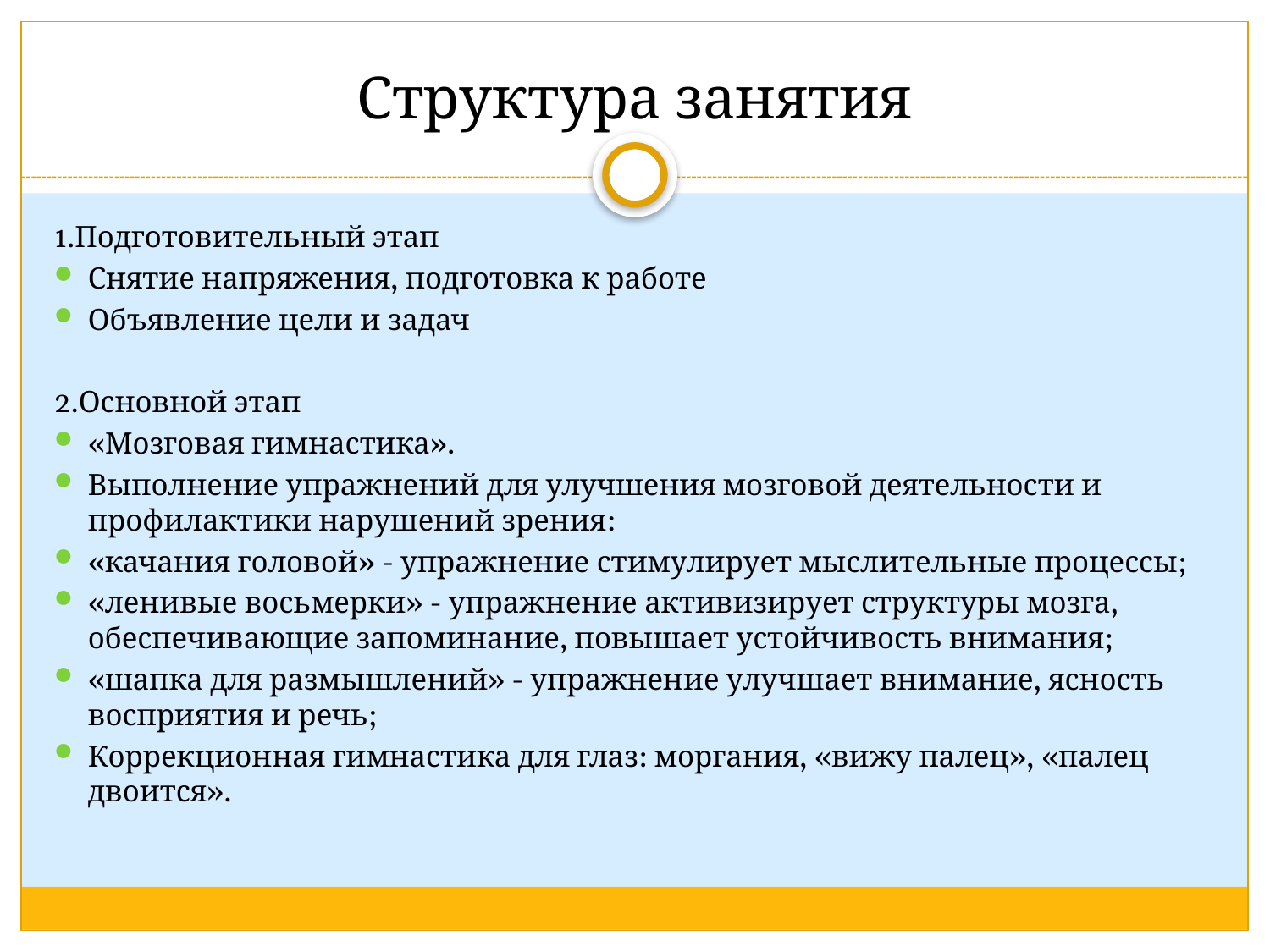

# Структура занятия
1.Подготовительный этап
Снятие напряжения, подготовка к работе
Объявление цели и задач

2.Основной этап
«Мозговая гимнастика».
Выполнение упражнений для улучшения мозговой деятельности и профилактики нарушений зрения:
«качания головой» - упражнение стимулирует мыслительные процессы;
«ленивые восьмерки» - упражнение активизирует структуры мозга, обеспечивающие запоминание, повышает устойчивость внимания;
«шапка для размышлений» - упражнение улучшает внимание, ясность восприятия и речь;
Коррекционная гимнастика для глаз: моргания, «вижу палец», «палец двоится».